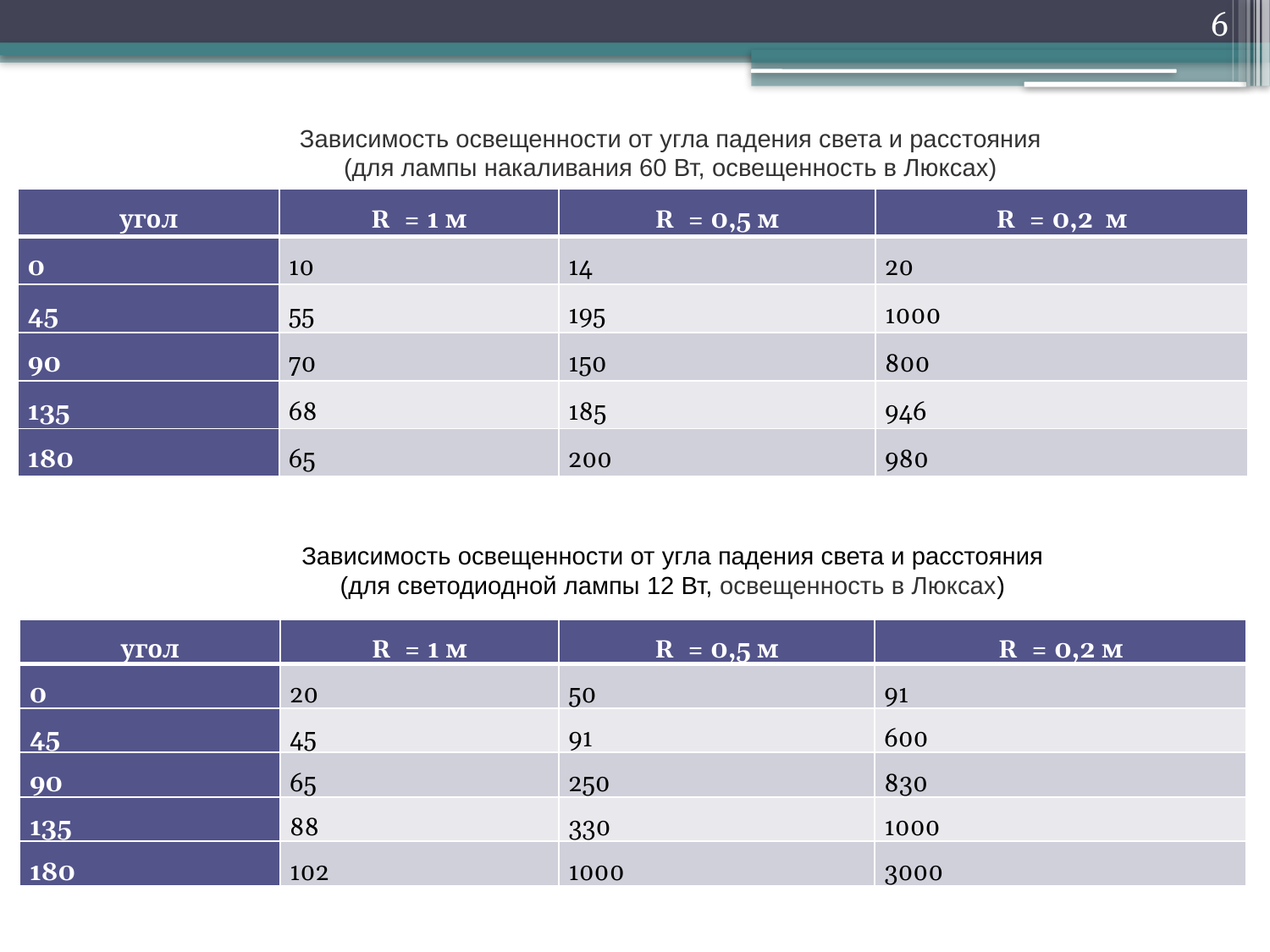

6

Зависимость освещенности от угла падения света и расстояния
(для лампы накаливания 60 Вт, освещенность в Люксах)
| угол | R = 1 м | R = 0,5 м | R = 0,2 м |
| --- | --- | --- | --- |
| 0 | 10 | 14 | 20 |
| 45 | 55 | 195 | 1000 |
| 90 | 70 | 150 | 800 |
| 135 | 68 | 185 | 946 |
| 180 | 65 | 200 | 980 |

Зависимость освещенности от угла падения света и расстояния
(для светодиодной лампы 12 Вт, освещенность в Люксах)
| угол | R = 1 м | R = 0,5 м | R = 0,2 м |
| --- | --- | --- | --- |
| 0 | 20 | 50 | 91 |
| 45 | 45 | 91 | 600 |
| 90 | 65 | 250 | 830 |
| 135 | 88 | 330 | 1000 |
| 180 | 102 | 1000 | 3000 |